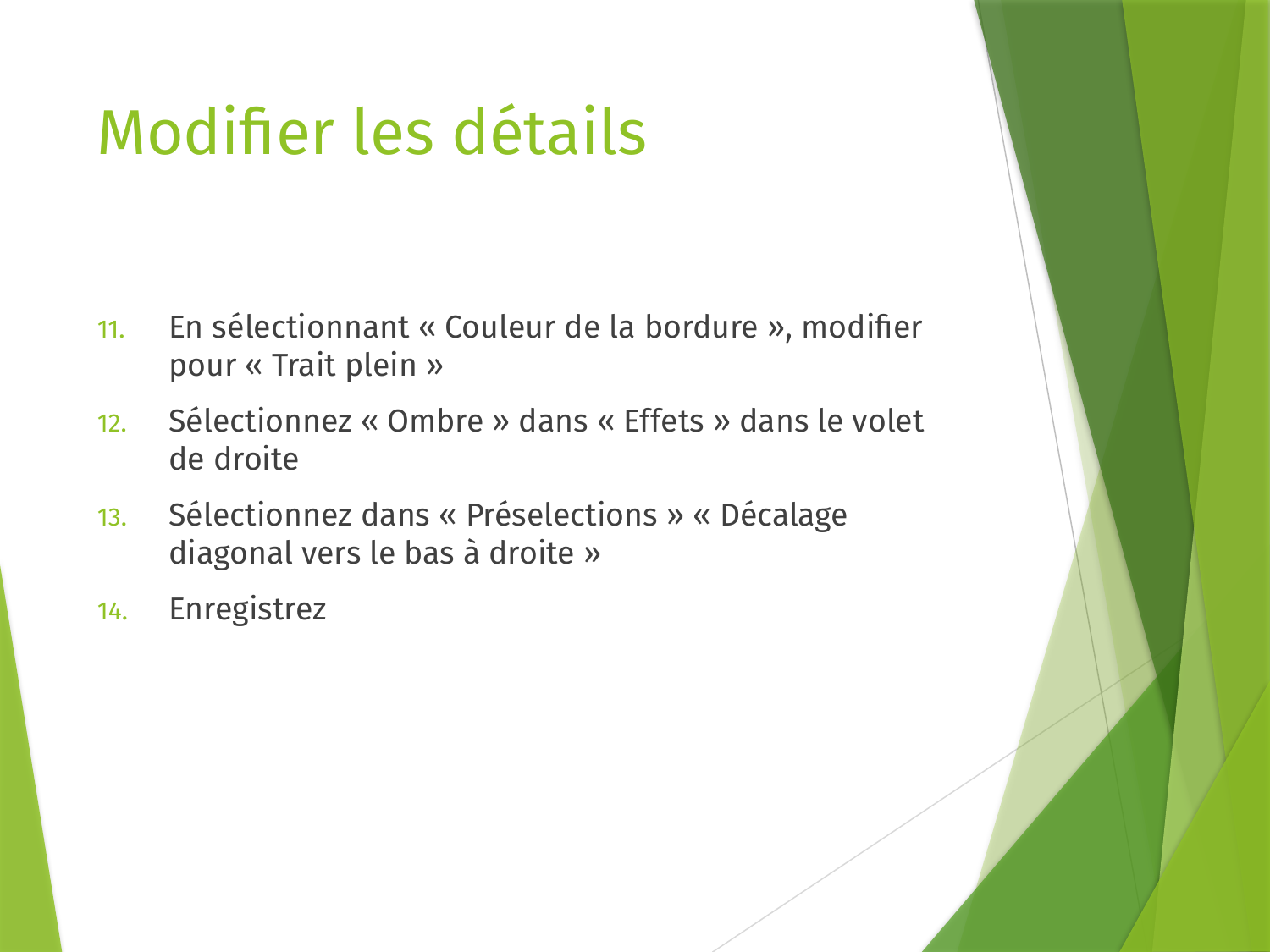

# Modifier les détails
En sélectionnant « Couleur de la bordure », modifier pour « Trait plein »
Sélectionnez « Ombre » dans « Effets » dans le volet de droite
Sélectionnez dans « Préselections » « Décalage diagonal vers le bas à droite »
Enregistrez